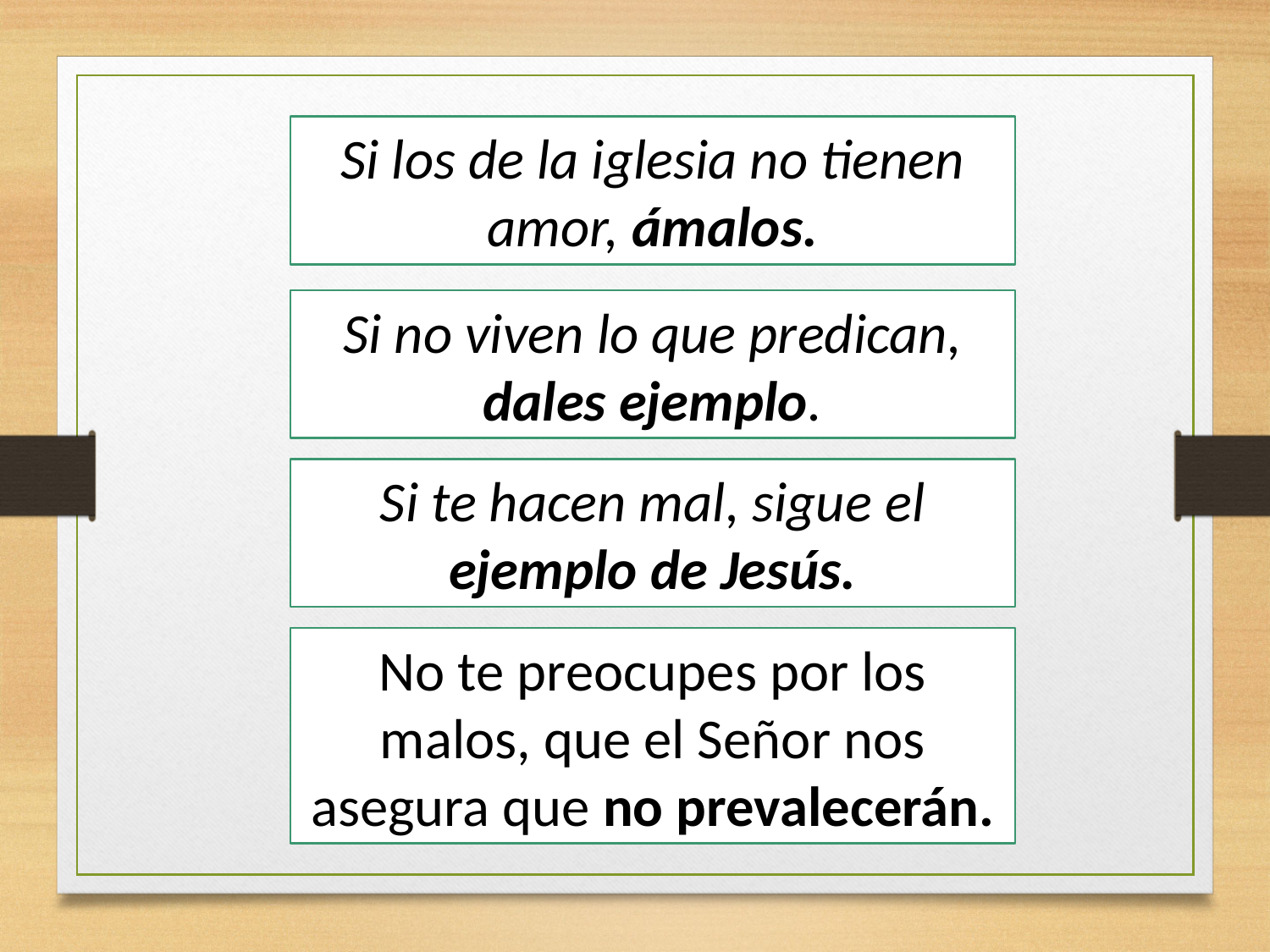

Si los de la iglesia no tienen amor, ámalos.
Si no viven lo que predican, dales ejemplo.
Si te hacen mal, sigue el ejemplo de Jesús.
No te preocupes por los malos, que el Señor nos asegura que no prevalecerán.